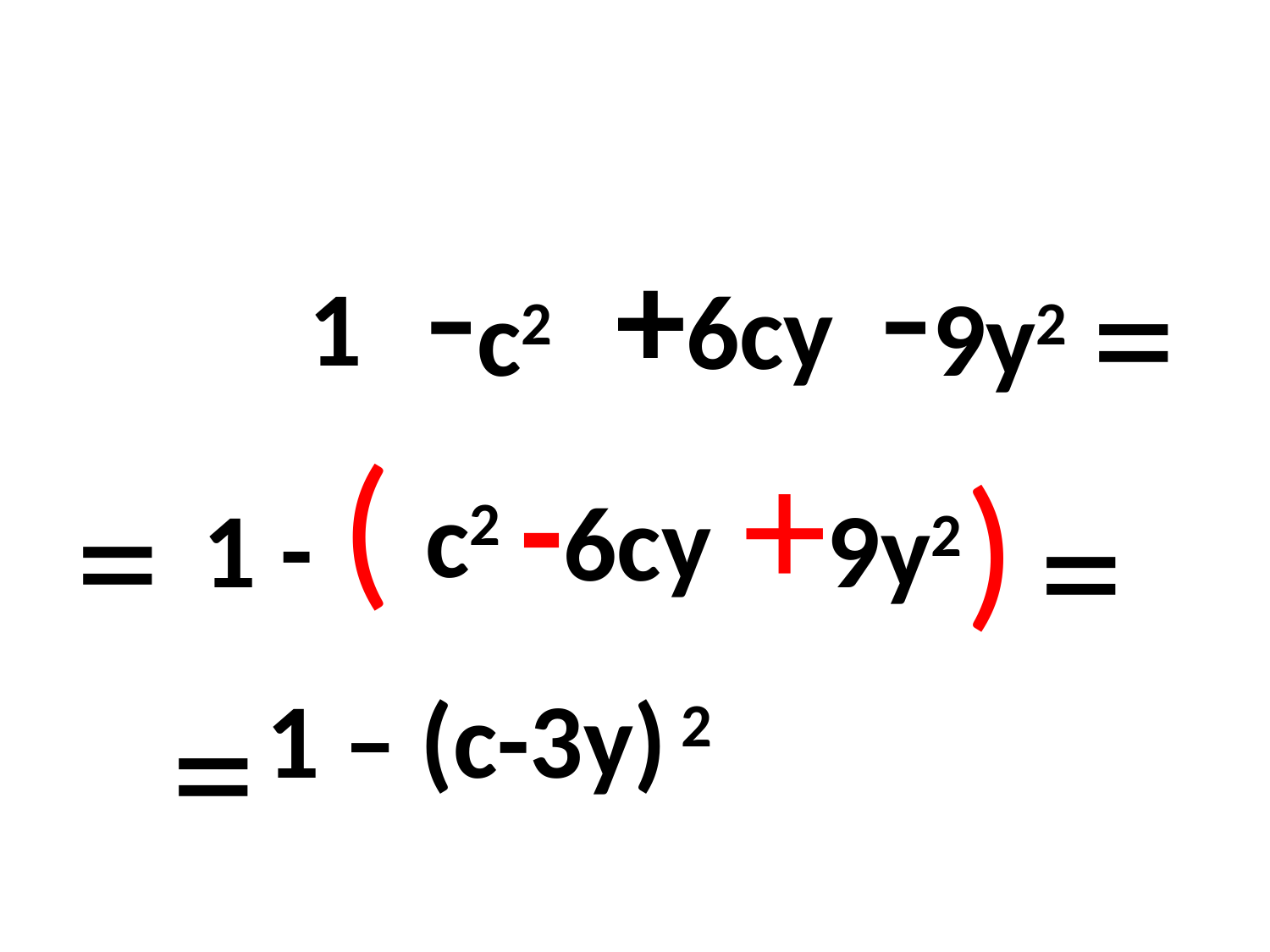

-c2

-9y2

+6cy

=
1
(
+9y2

-6cy

)
=
=
c2

1 -
=
1 – (с-3y) 2